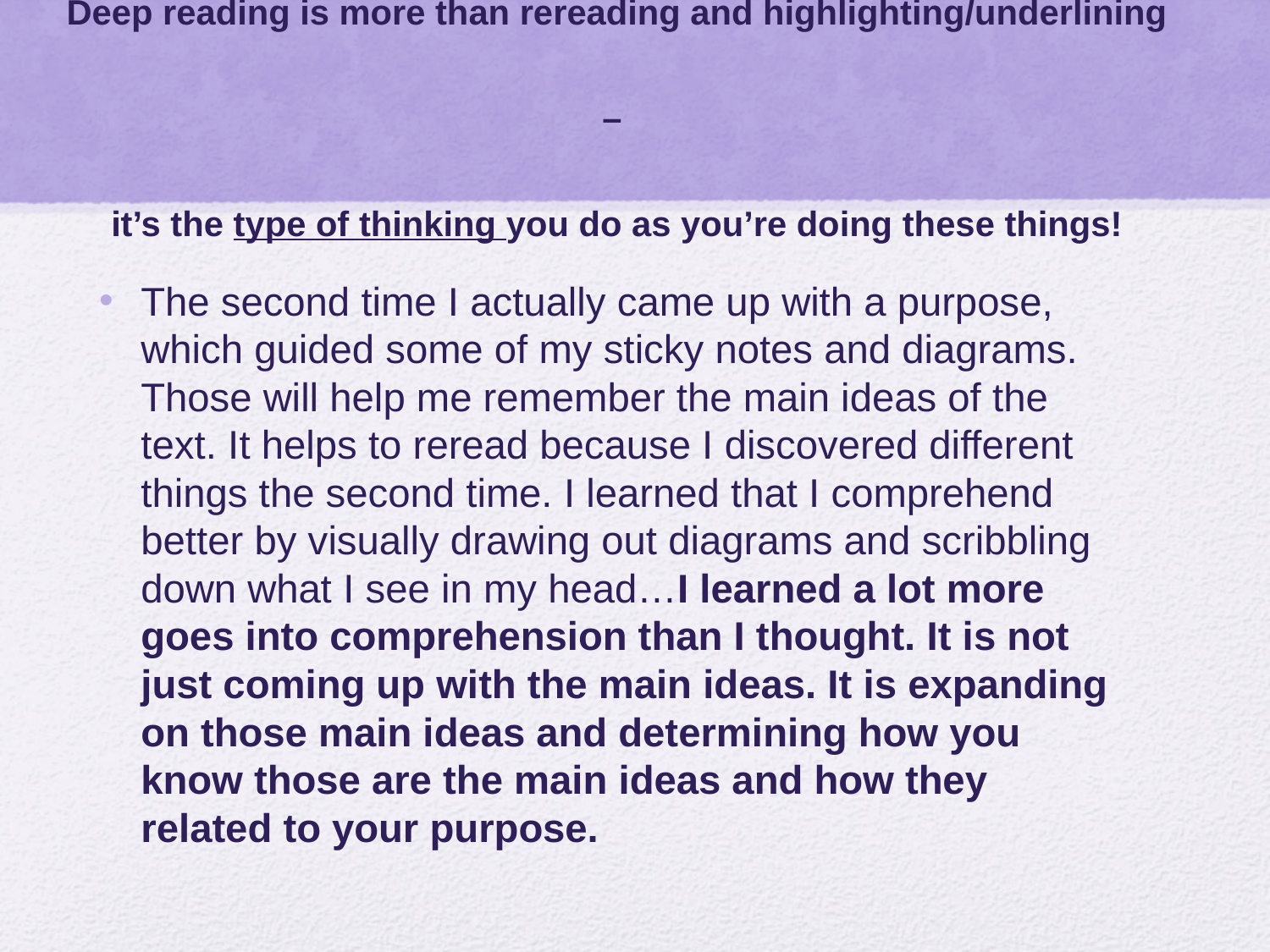

# Deep reading is more than rereading and highlighting/underlining – it’s the type of thinking you do as you’re doing these things!
The second time I actually came up with a purpose, which guided some of my sticky notes and diagrams. Those will help me remember the main ideas of the text. It helps to reread because I discovered different things the second time. I learned that I comprehend better by visually drawing out diagrams and scribbling down what I see in my head…I learned a lot more goes into comprehension than I thought. It is not just coming up with the main ideas. It is expanding on those main ideas and determining how you know those are the main ideas and how they related to your purpose.